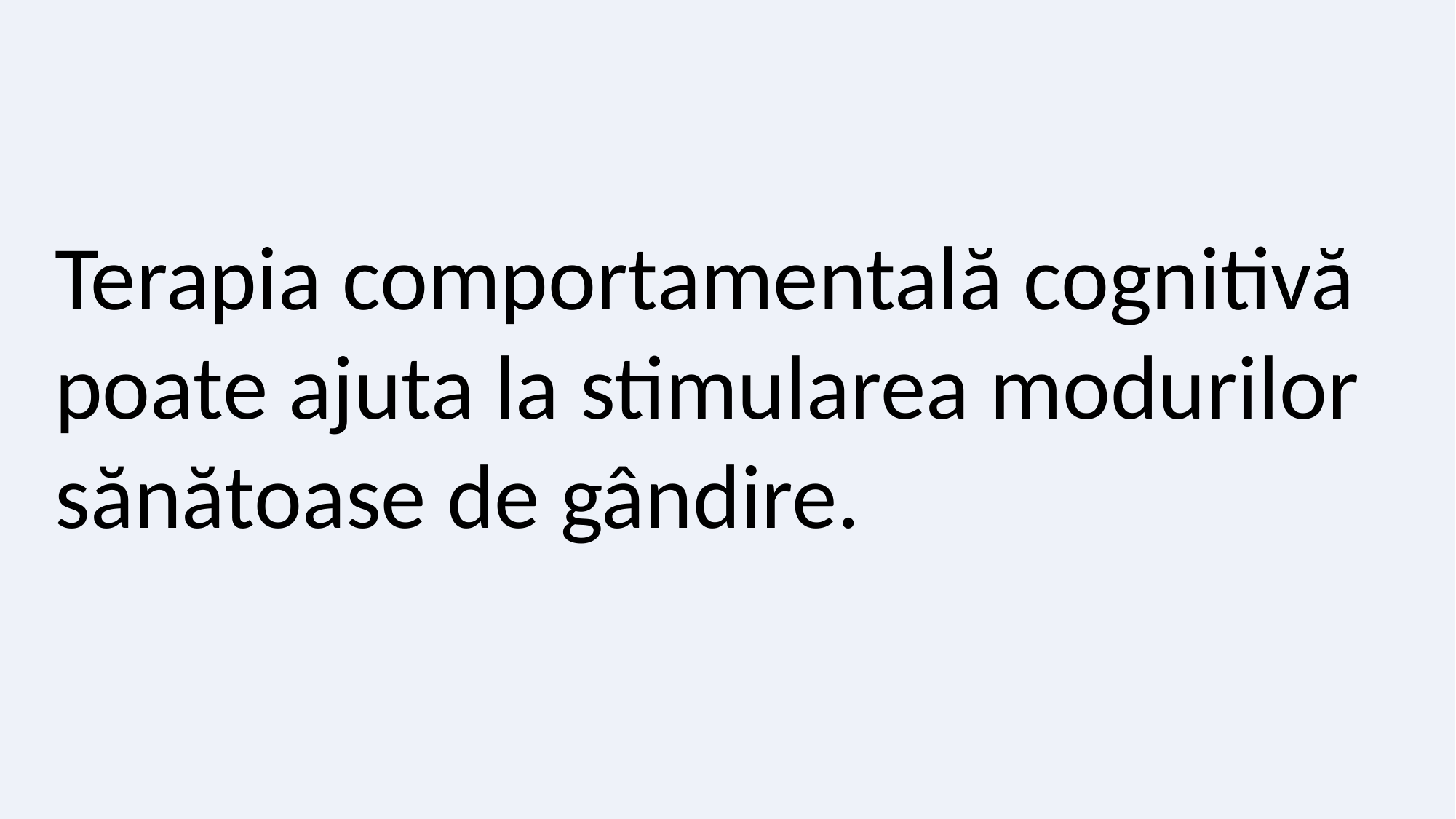

Terapia comportamentală cognitivă poate ajuta la stimularea modurilor sănătoase de gândire.